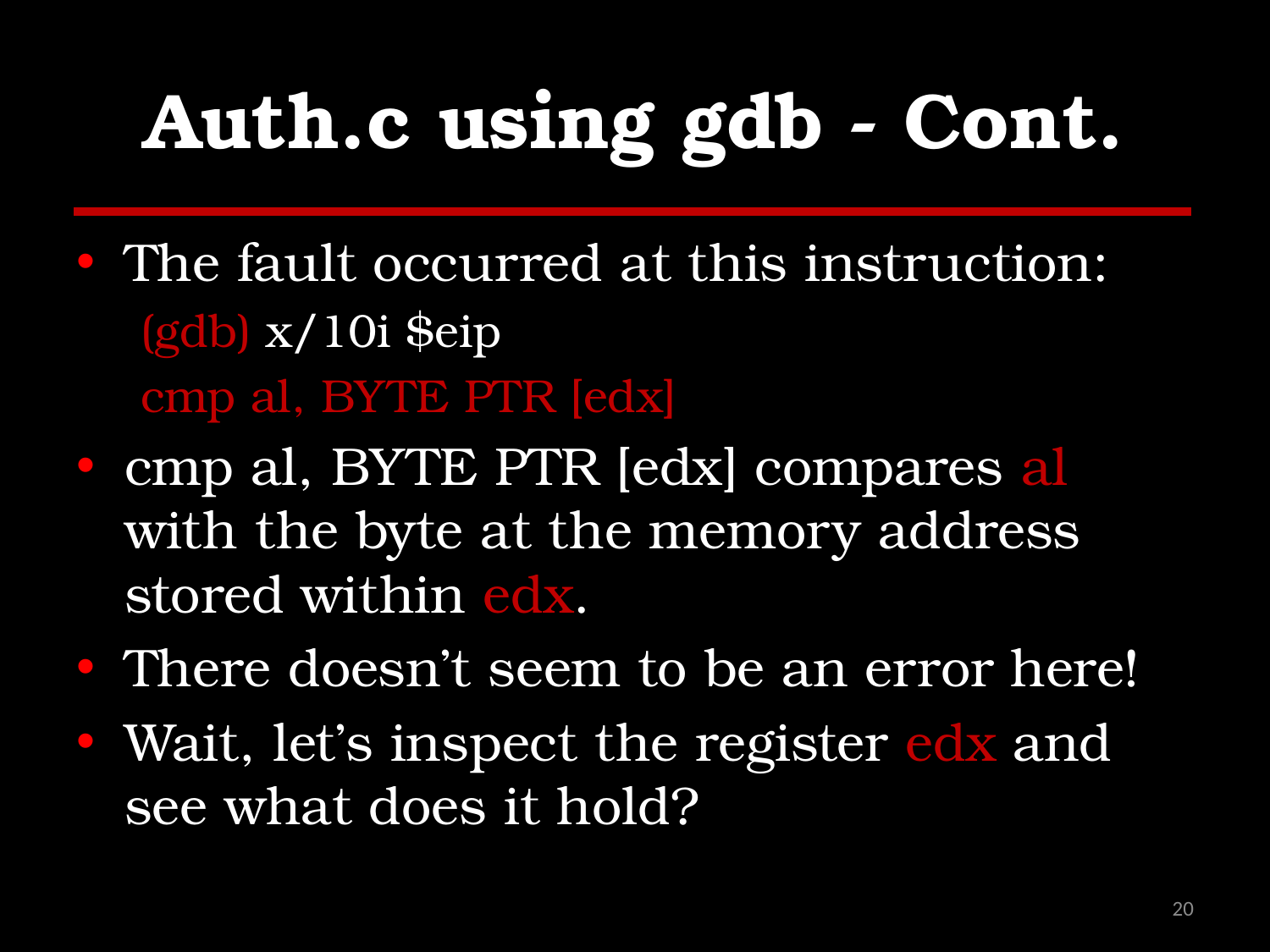

# Auth.c using gdb - Cont.
The fault occurred at this instruction:
(gdb) x/10i $eip
cmp al, BYTE PTR [edx]
cmp al, BYTE PTR [edx] compares al with the byte at the memory address stored within edx.
There doesn’t seem to be an error here!
Wait, let’s inspect the register edx and see what does it hold?
20